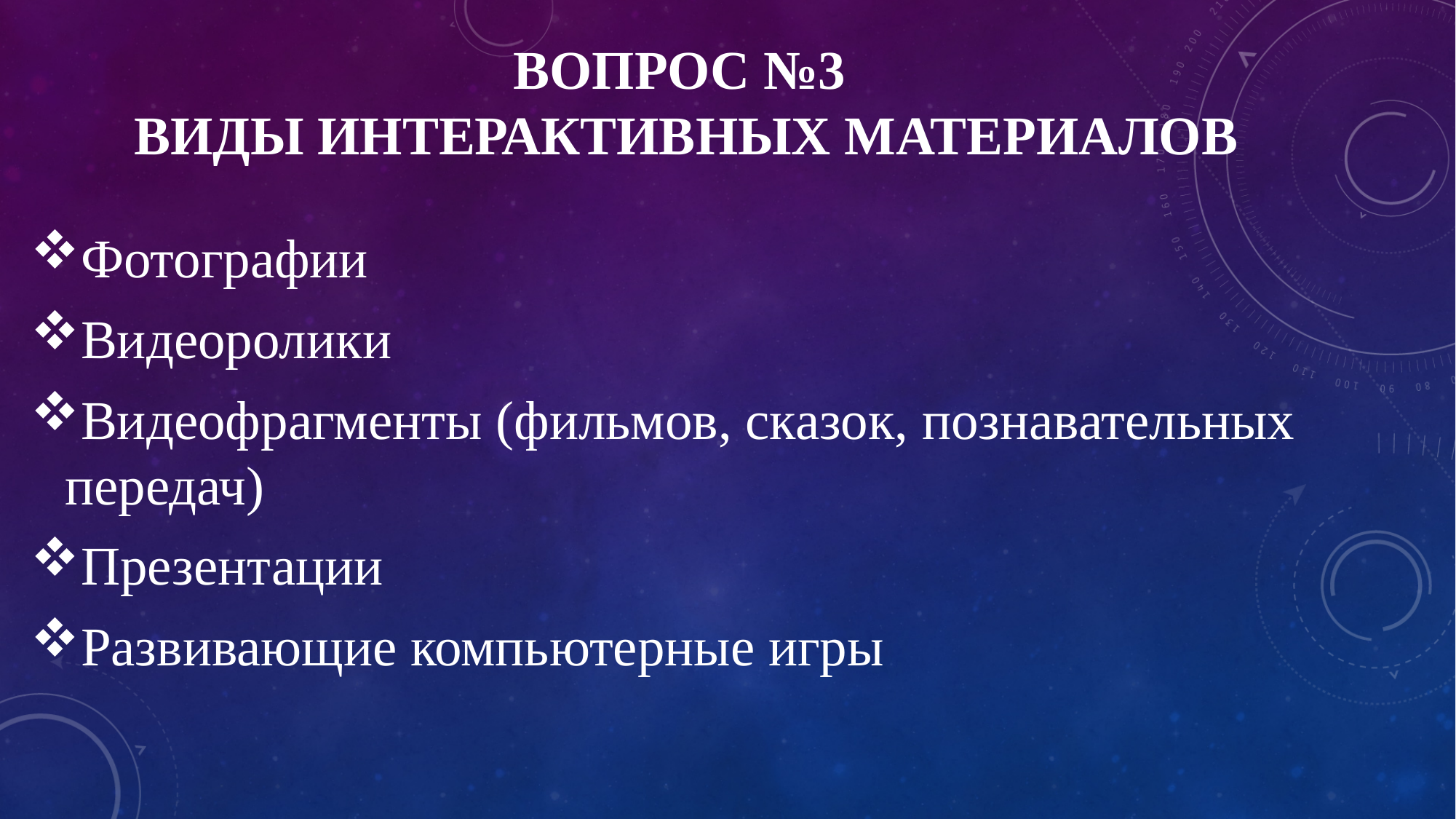

# Вопрос №3 Виды интерактивных материалов
Фотографии
Видеоролики
Видеофрагменты (фильмов, сказок, познавательных передач)
Презентации
Развивающие компьютерные игры